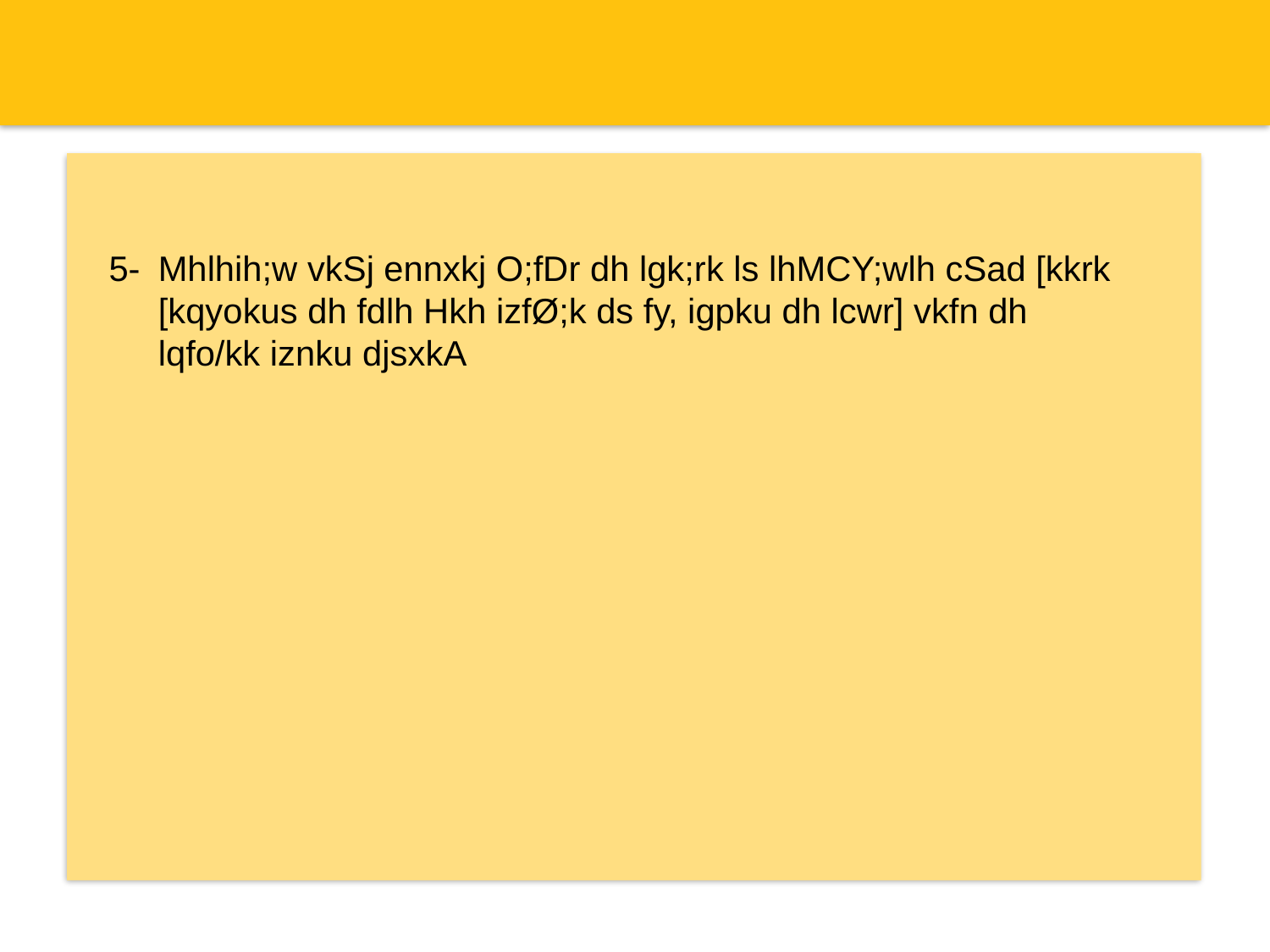

5-	Mhlhih;w vkSj ennxkj O;fDr dh lgk;rk ls lhMCY;wlh cSad [kkrk [kqyokus dh fdlh Hkh izfØ;k ds fy, igpku dh lcwr] vkfn dh lqfo/kk iznku djsxkA